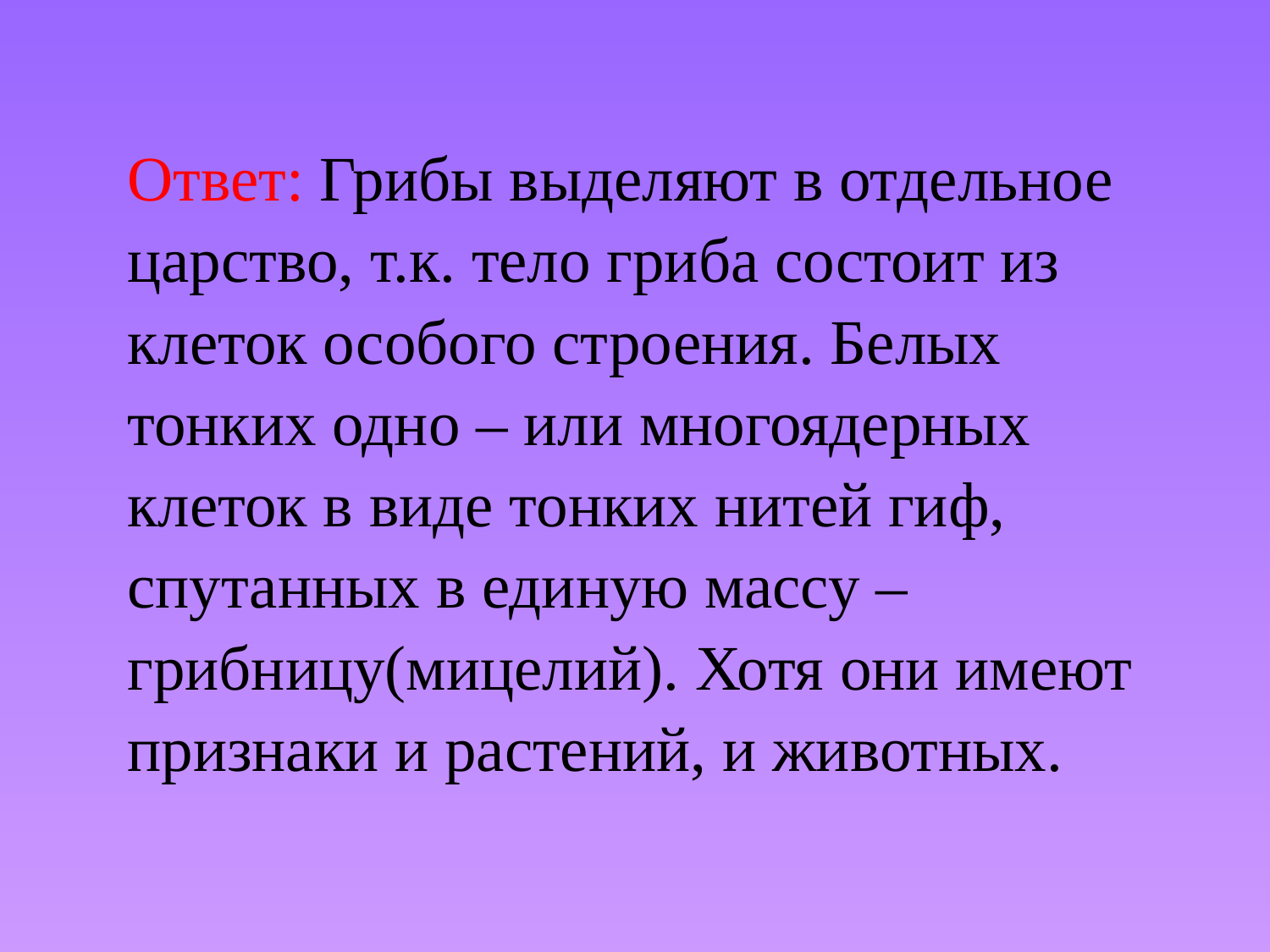

Ответ: Грибы выделяют в отдельное царство, т.к. тело гриба состоит из клеток особого строения. Белых тонких одно – или многоядерных клеток в виде тонких нитей гиф, спутанных в единую массу – грибницу(мицелий). Хотя они имеют признаки и растений, и животных.